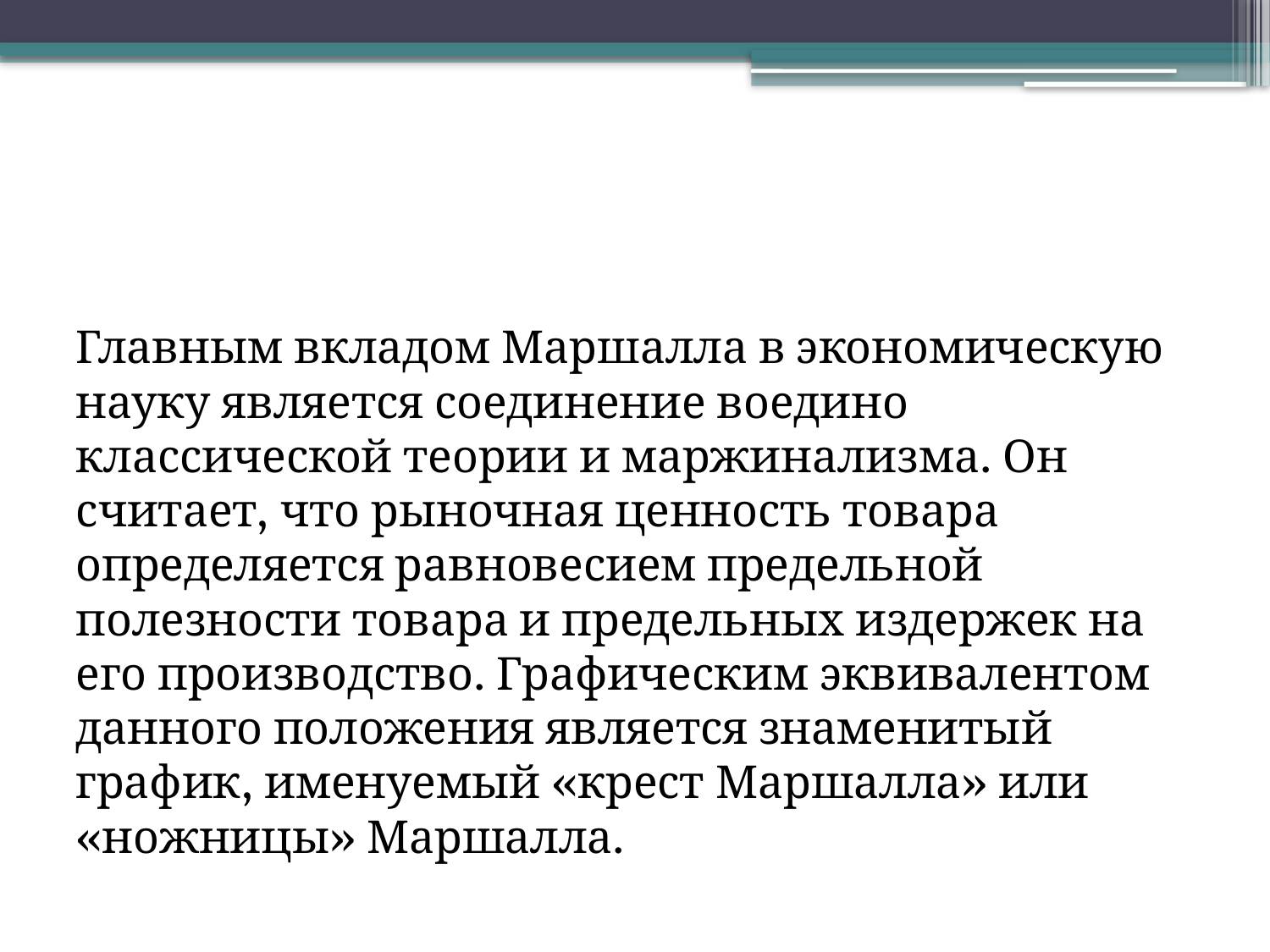

#
Главным вкладом Маршалла в экономическую науку является соединение воедино классической теории и маржинализма. Он считает, что рыночная ценность товара определяется равновесием предельной полезности товара и предельных издержек на его производство. Графическим эквивалентом данного положения является знаменитый график, именуемый «крест Маршалла» или «ножницы» Маршалла.